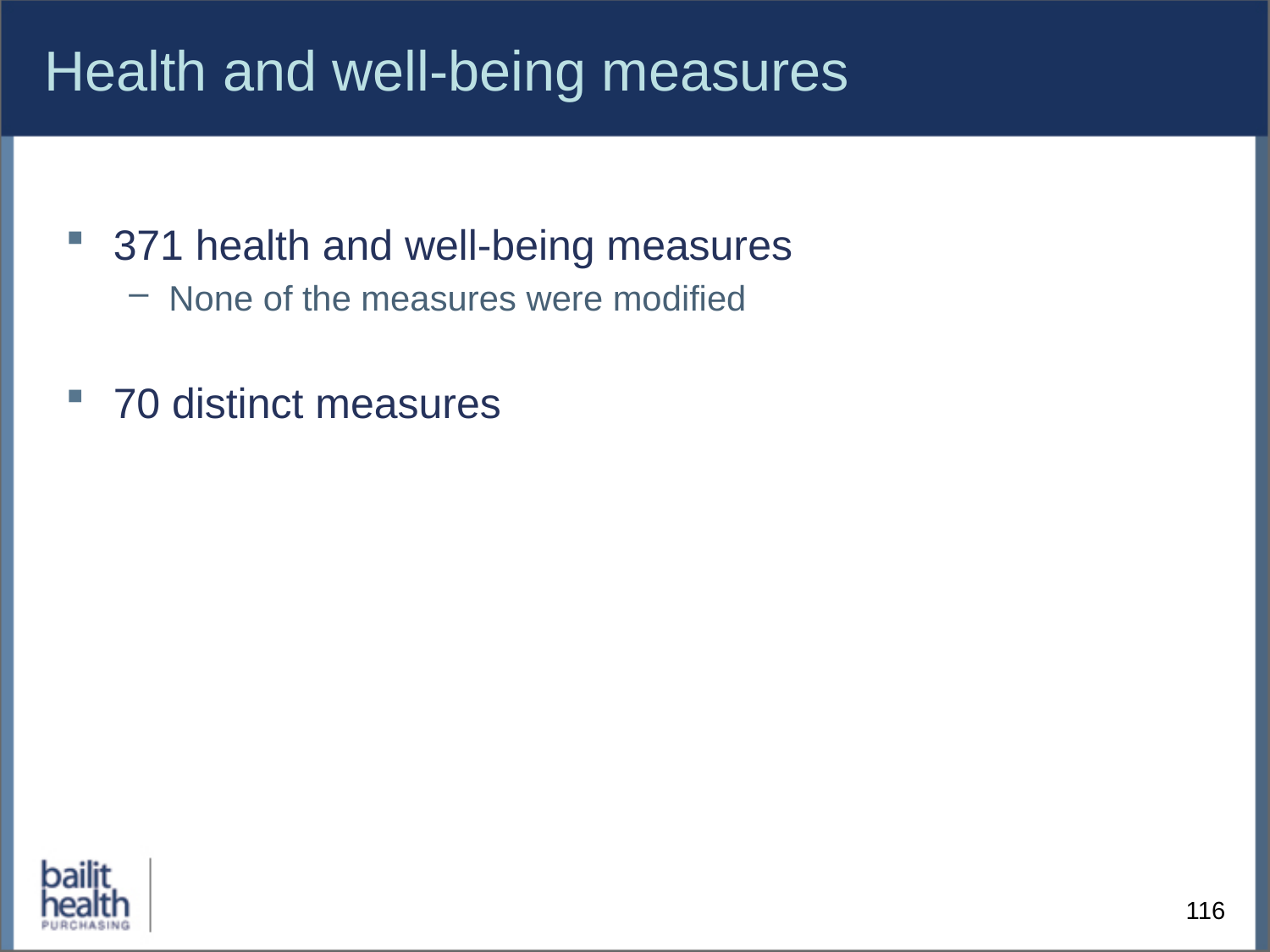

# Health and well-being measures
371 health and well-being measures
None of the measures were modified

70 distinct measures
116